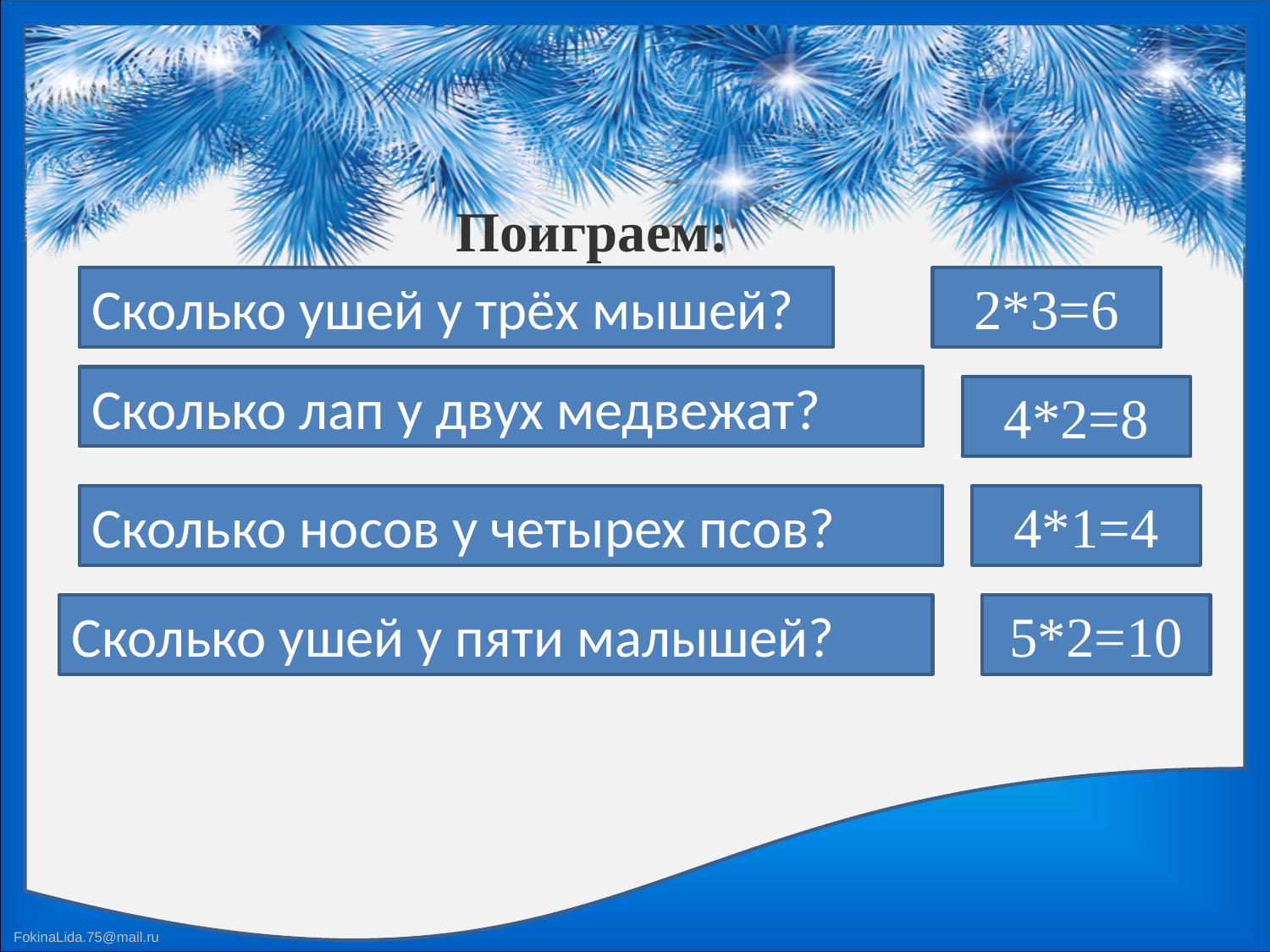

Поиграем:
Сколько ушей у трёх мышей?
2*3=6
Сколько лап у двух медвежат?
4*2=8
Сколько носов у четырех псов?
4*1=4
Сколько ушей у пяти малышей?
5*2=10